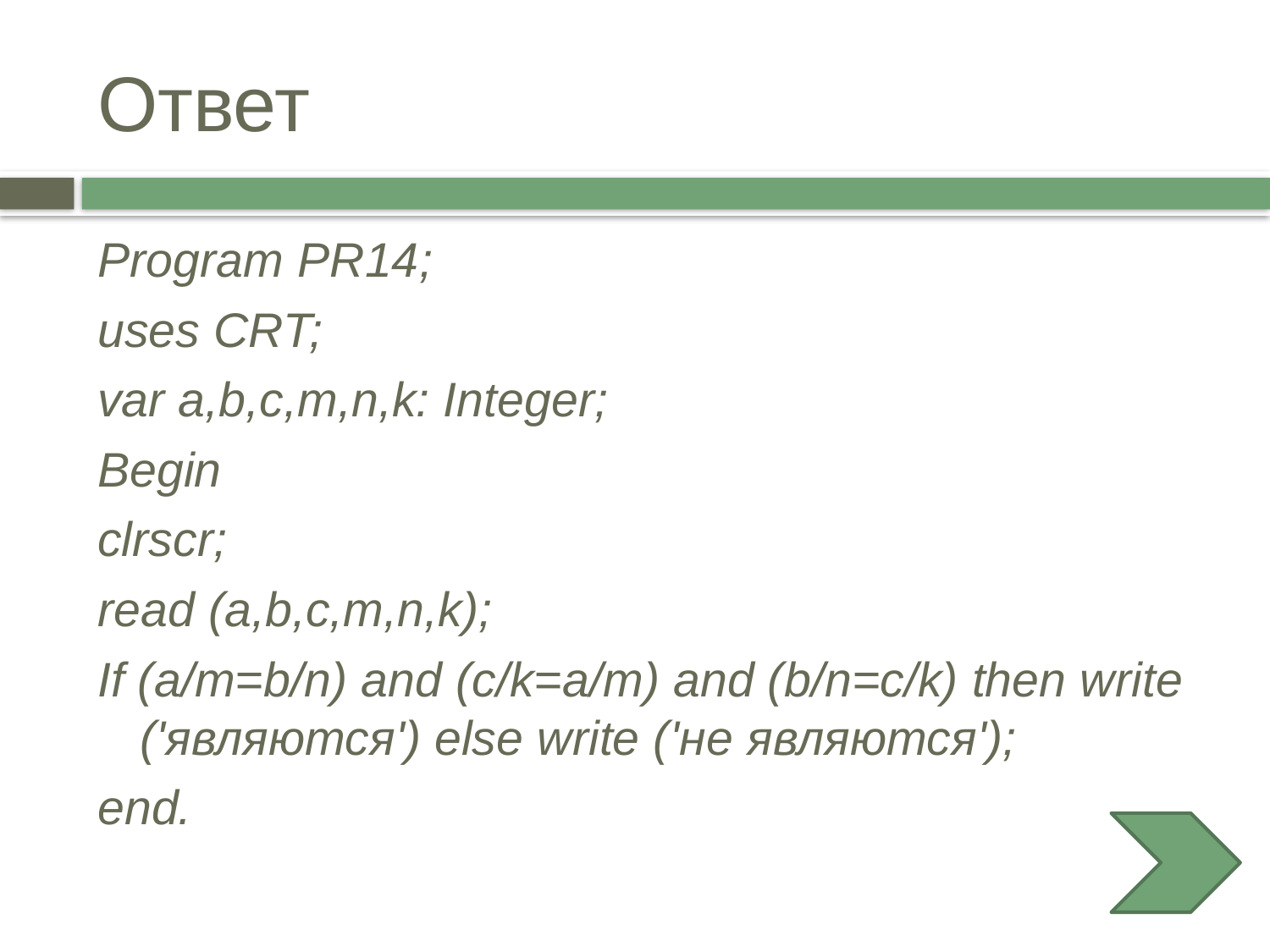

# Ответ
Program PR14;
uses CRT;
var a,b,c,m,n,k: Integer;
Begin
clrscr;
read (a,b,c,m,n,k);
If (a/m=b/n) and (c/k=a/m) and (b/n=c/k) then write ('являются') else write ('не являются');
end.